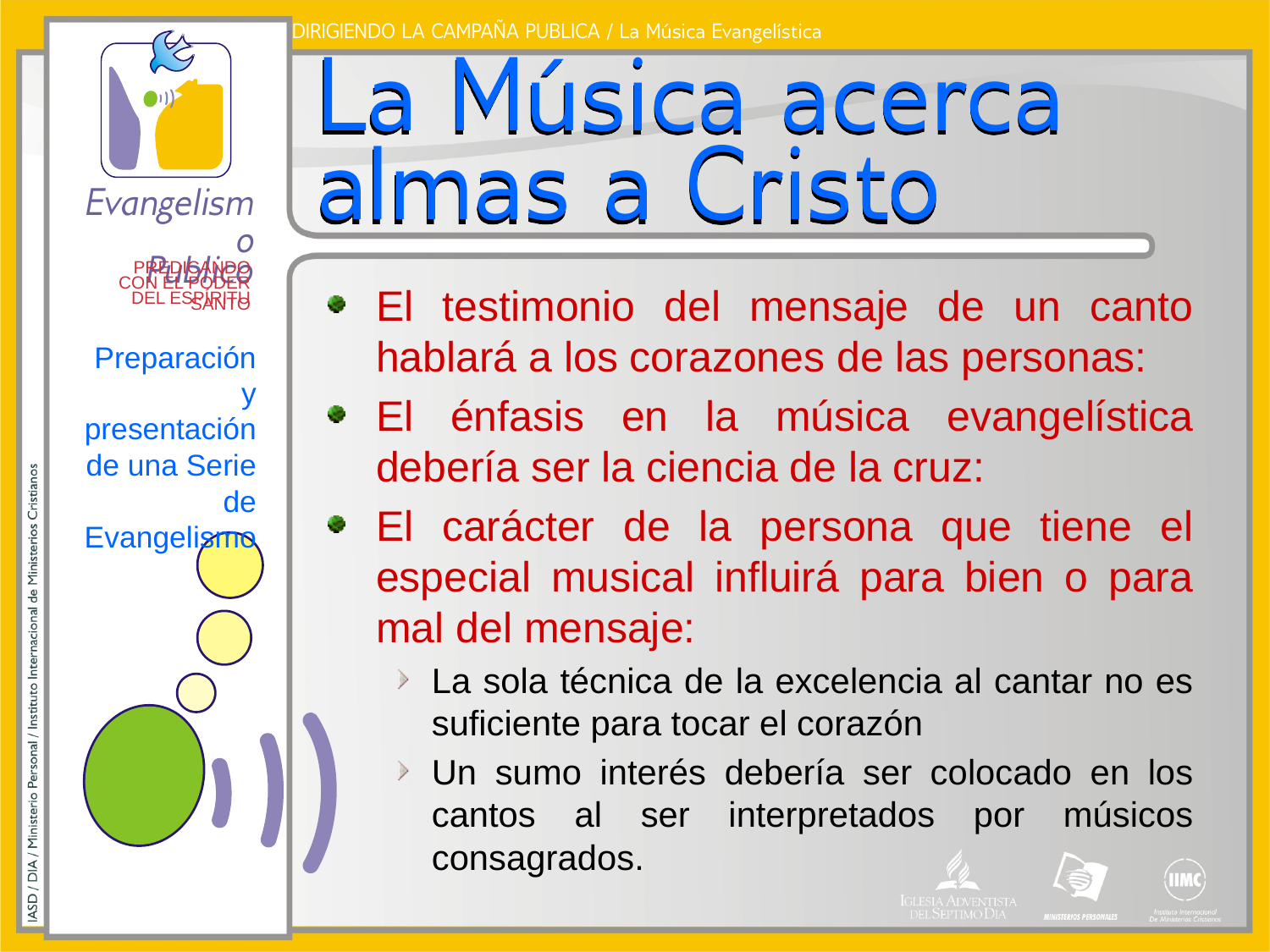

DIRIGIENDO LA CAMPAÑA PUBLICA / La Música Evangelística
# La Música acerca almas a Cristo
El testimonio del mensaje de un canto hablará a los corazones de las personas:
El énfasis en la música evangelística debería ser la ciencia de la cruz:
El carácter de la persona que tiene el especial musical influirá para bien o para mal del mensaje:
La sola técnica de la excelencia al cantar no es suficiente para tocar el corazón
Un sumo interés debería ser colocado en los cantos al ser interpretados por músicos consagrados.